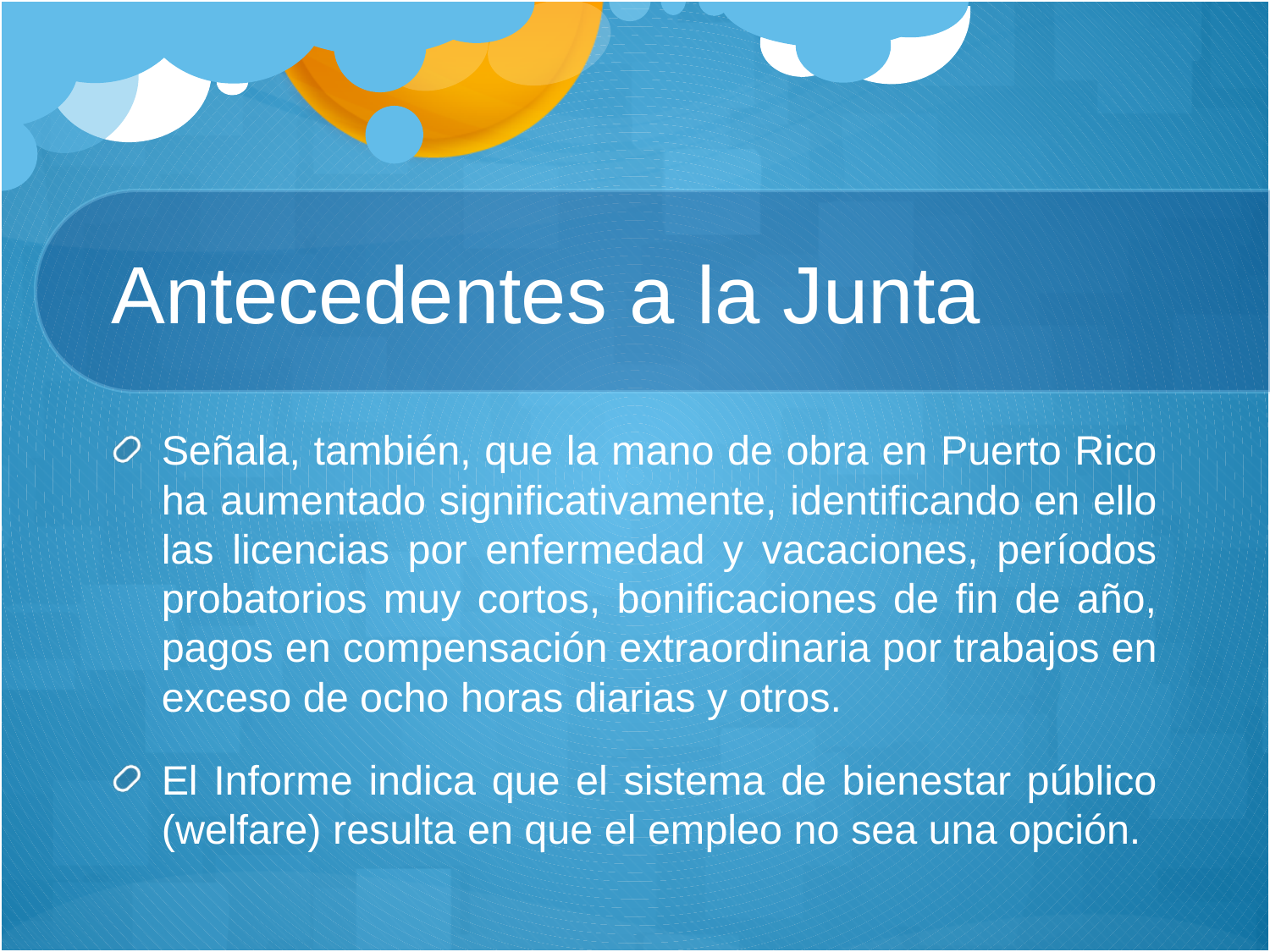

# Antecedentes a la Junta
Señala, también, que la mano de obra en Puerto Rico ha aumentado significativamente, identificando en ello las licencias por enfermedad y vacaciones, períodos probatorios muy cortos, bonificaciones de fin de año, pagos en compensación extraordinaria por trabajos en exceso de ocho horas diarias y otros.
El Informe indica que el sistema de bienestar público (welfare) resulta en que el empleo no sea una opción.